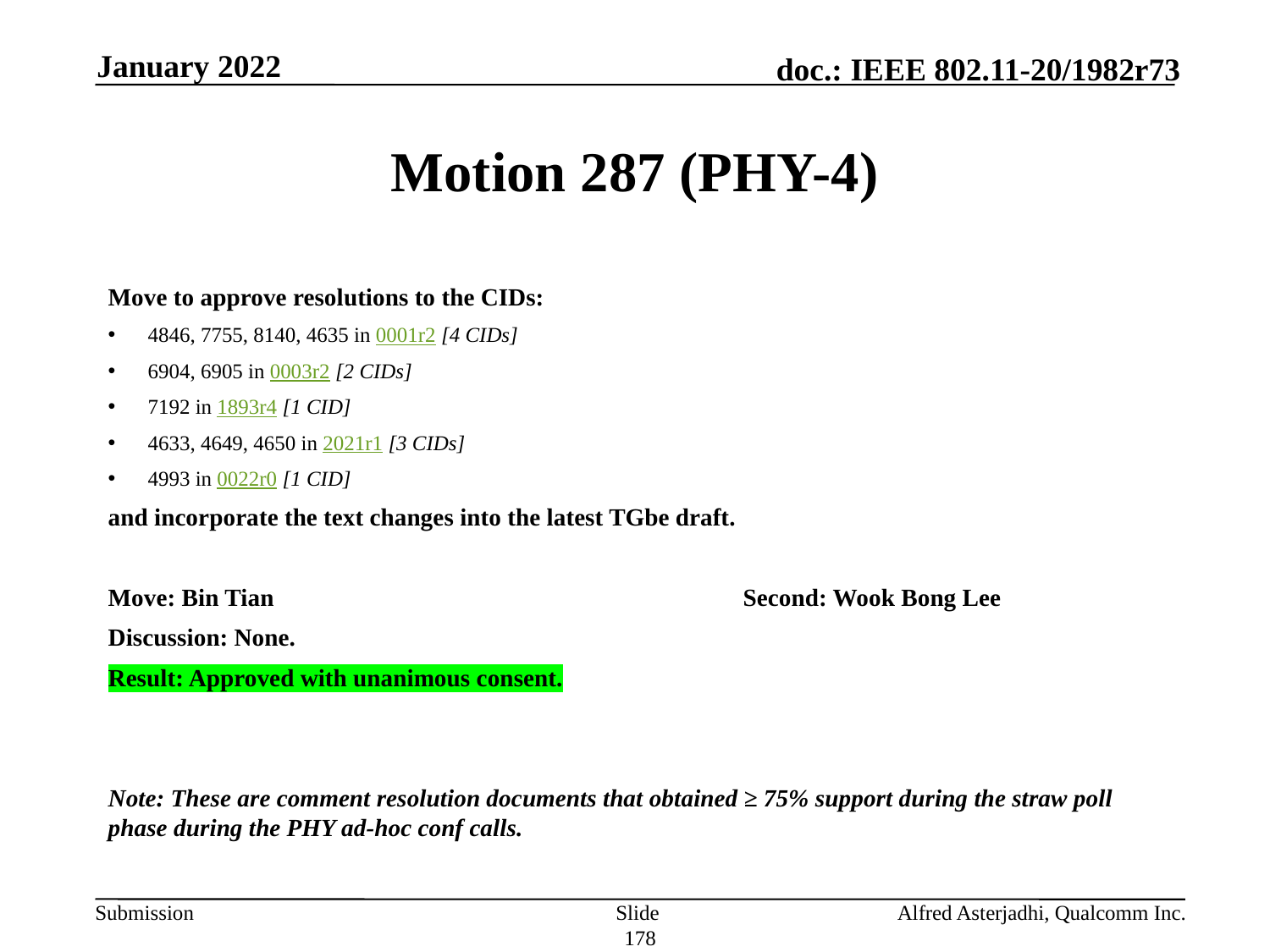

January 2022
# Motion 287 (PHY-4)
Move to approve resolutions to the CIDs:
4846, 7755, 8140, 4635 in 0001r2 [4 CIDs]
6904, 6905 in 0003r2 [2 CIDs]
7192 in 1893r4 [1 CID]
4633, 4649, 4650 in 2021r1 [3 CIDs]
4993 in 0022r0 [1 CID]
and incorporate the text changes into the latest TGbe draft.

Move: Bin Tian				Second: Wook Bong Lee
Discussion: None.
Result: Approved with unanimous consent.

Note: These are comment resolution documents that obtained ≥ 75% support during the straw poll phase during the PHY ad-hoc conf calls.

Slide 178
Alfred Asterjadhi, Qualcomm Inc.